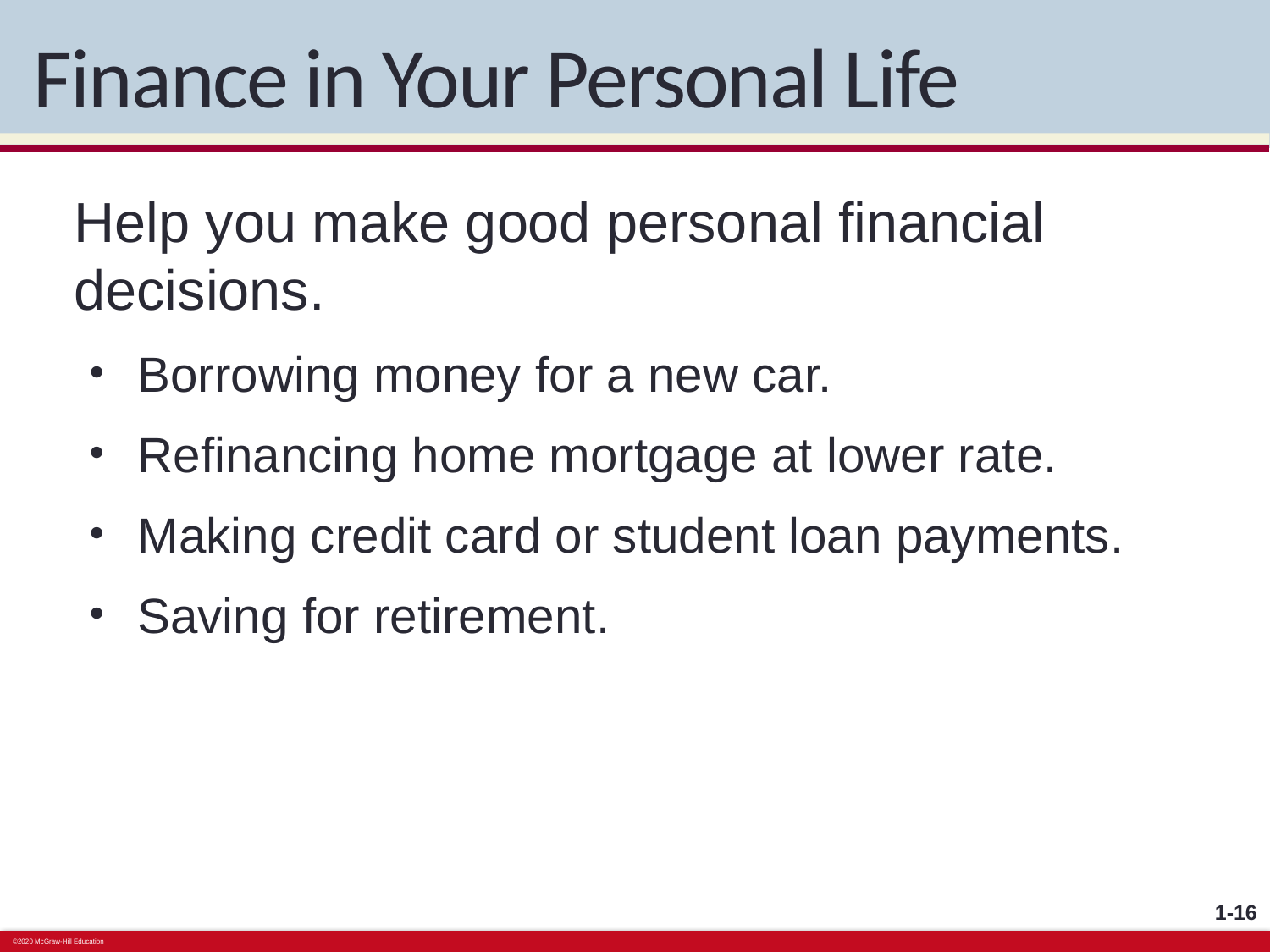

# Finance in Your Personal Life
Help you make good personal financial decisions.
Borrowing money for a new car.
Refinancing home mortgage at lower rate.
Making credit card or student loan payments.
Saving for retirement.